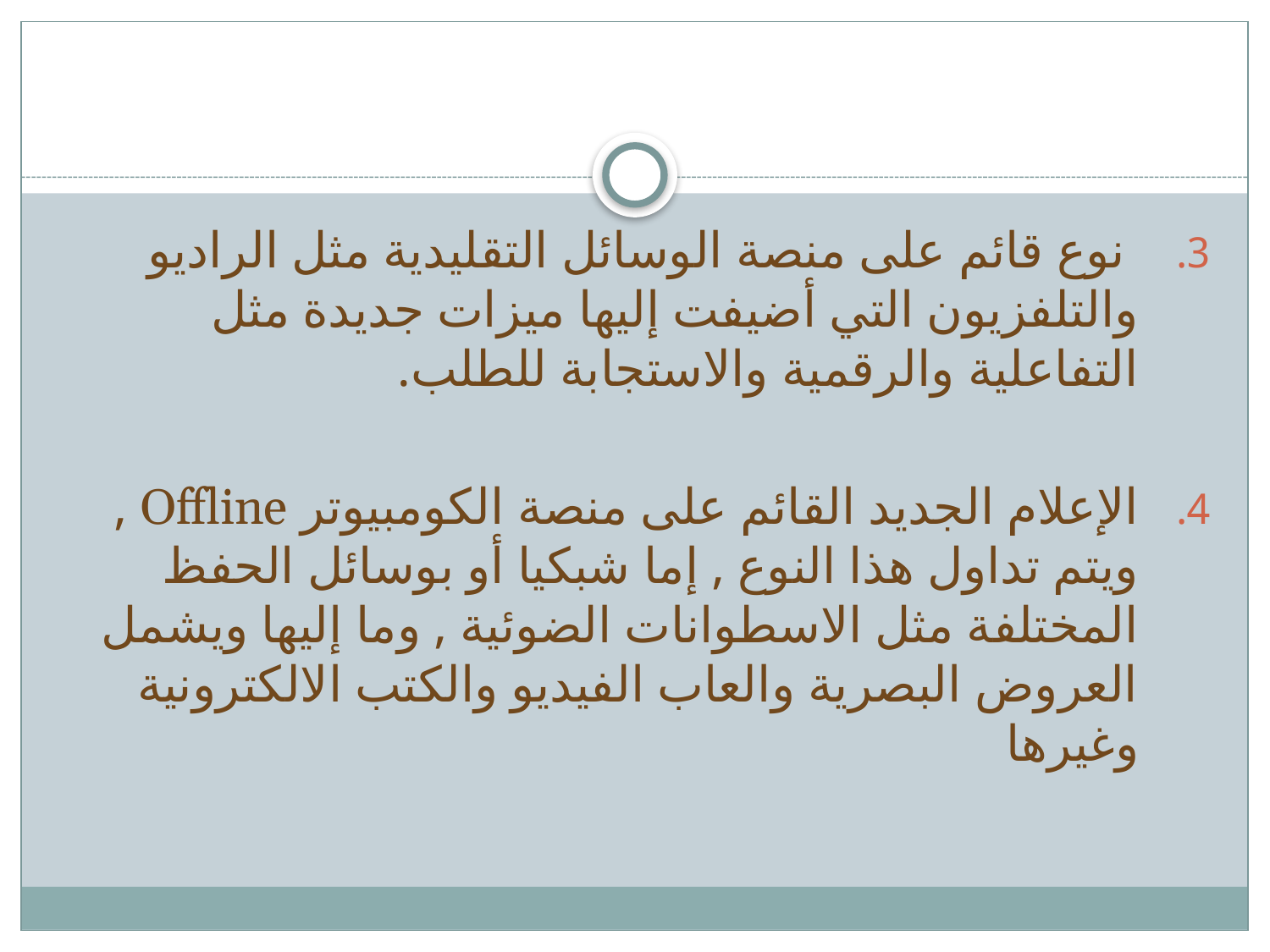

#
 نوع قائم على منصة الوسائل التقليدية مثل الراديو والتلفزيون التي أضيفت إليها ميزات جديدة مثل التفاعلية والرقمية والاستجابة للطلب.

الإعلام الجديد القائم على منصة الكومبيوتر Offline , ويتم تداول هذا النوع , إما شبكيا أو بوسائل الحفظ المختلفة مثل الاسطوانات الضوئية , وما إليها ويشمل العروض البصرية والعاب الفيديو والكتب الالكترونية وغيرها